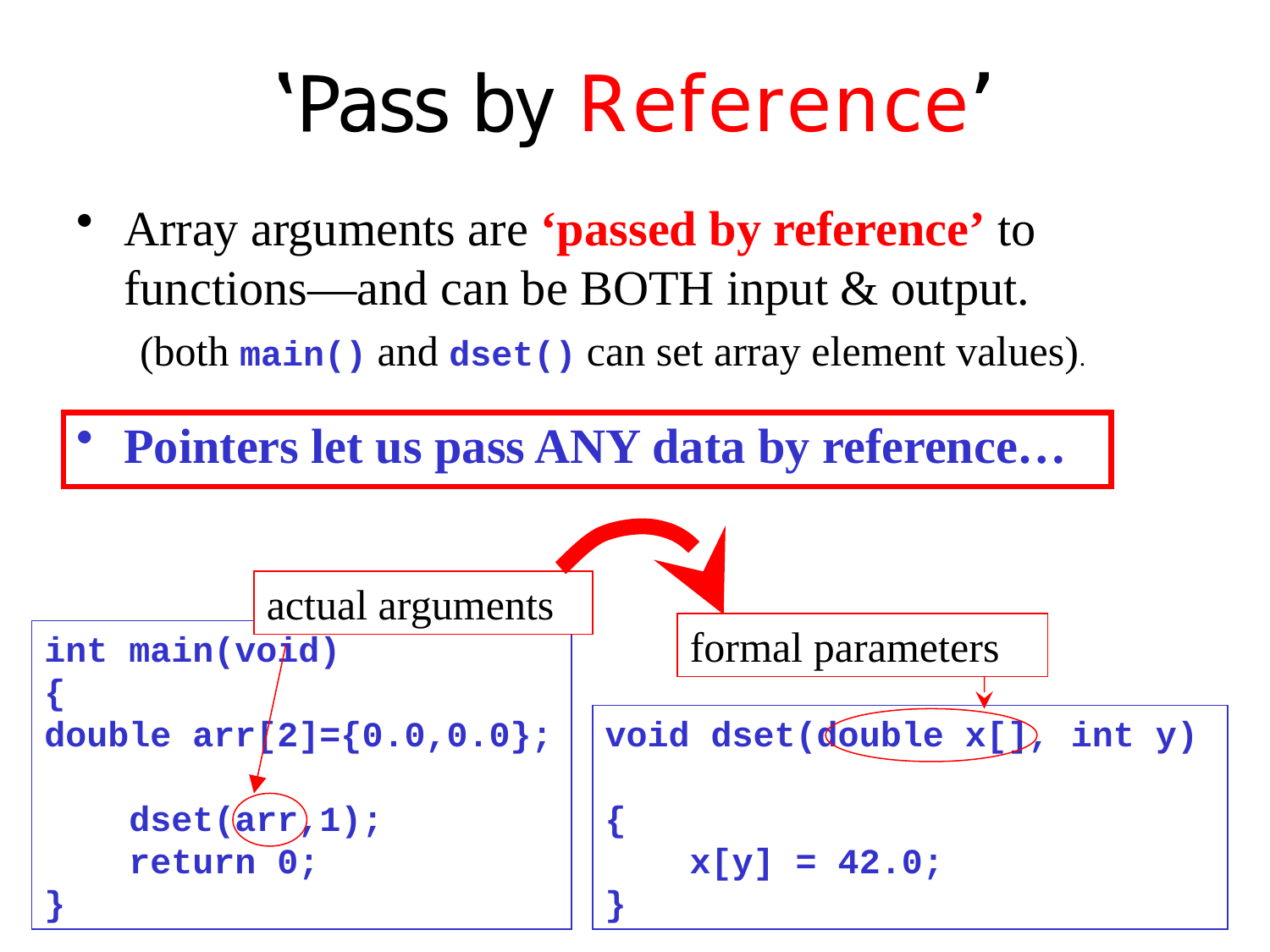

# ‘Pass by Reference’
Array arguments are ‘passed by reference’ to functions—and can be BOTH input & output.
(both main() and dset() can set array element values).
Pointers let us pass ANY data by reference…

actual arguments
formal parameters
int main(void)
{
double arr[2]={0.0,0.0};
    dset(arr,1);
    return 0;
}

void dset(double x[], int y)
{
    x[y] = 42.0;
}